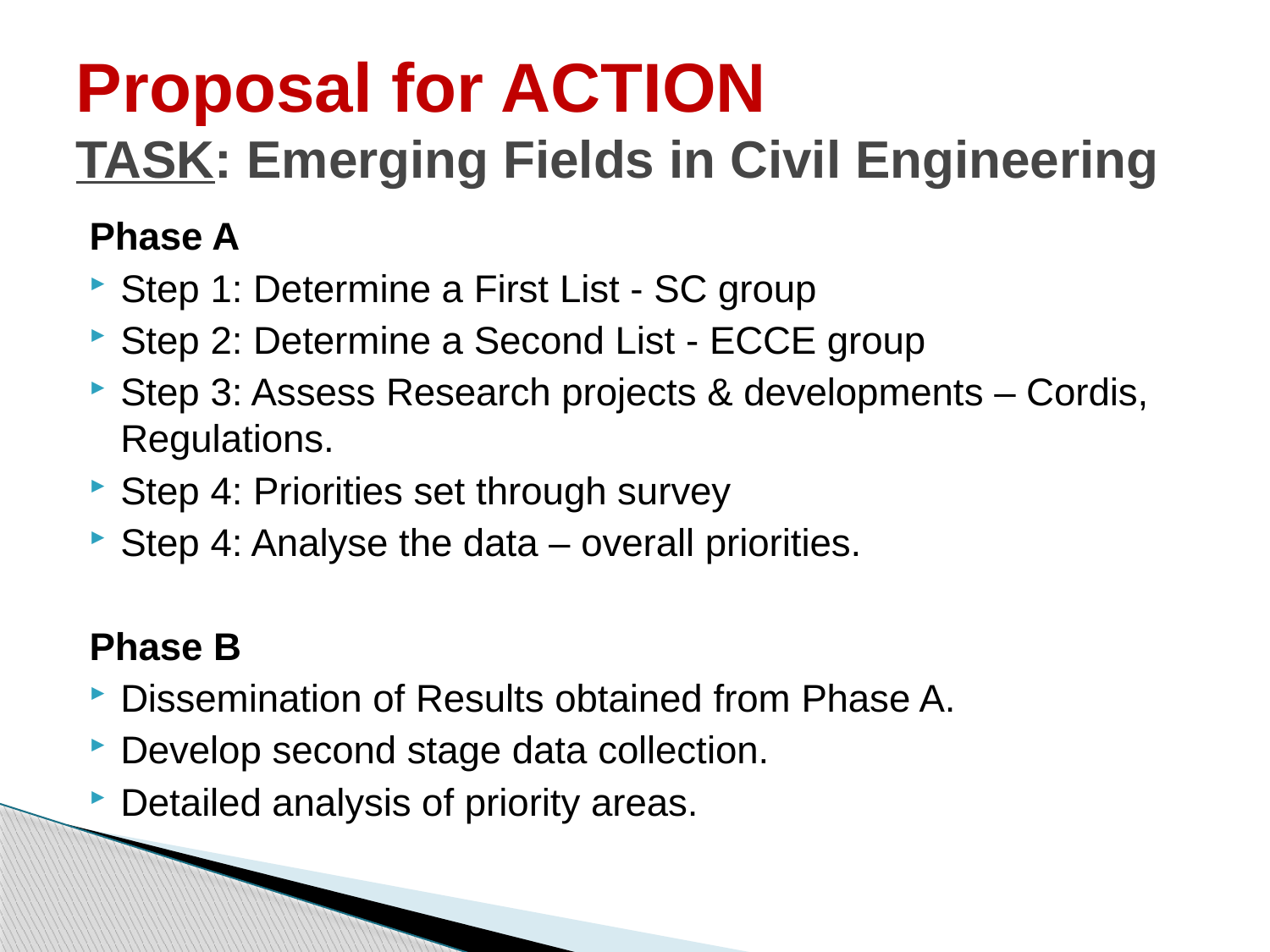

# Proposal for ACTION TASK: Emerging Fields in Civil Engineering
Phase A
Step 1: Determine a First List - SC group
Step 2: Determine a Second List - ECCE group
Step 3: Assess Research projects & developments – Cordis, Regulations.
Step 4: Priorities set through survey
Step 4: Analyse the data – overall priorities.

Phase B
Dissemination of Results obtained from Phase A.
Develop second stage data collection.
Detailed analysis of priority areas.